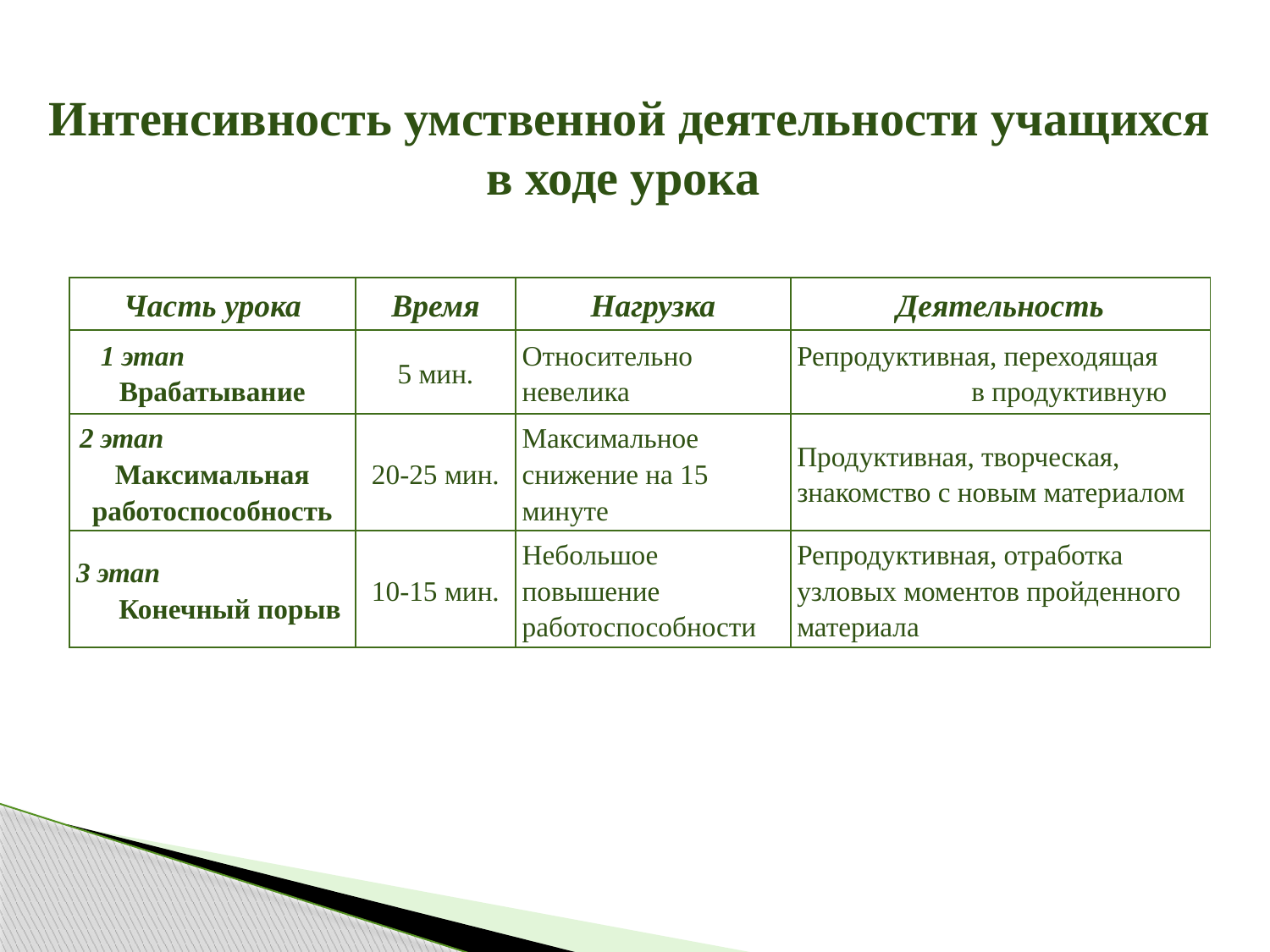

Интенсивность умственной деятельности учащихся
в ходе урока
| Часть урока | Время | Нагрузка | Деятельность |
| --- | --- | --- | --- |
| 1 этап Врабатывание | 5 мин. | Относительно невелика | Репродуктивная, переходящая в продуктивную |
| 2 этап Максимальная работоспособность | 20-25 мин. | Максимальное снижение на 15 минуте | Продуктивная, творческая, знакомство с новым материалом |
| 3 этап Конечный порыв | 10-15 мин. | Небольшое повышение работоспособности | Репродуктивная, отработка узловых моментов пройденного материала |